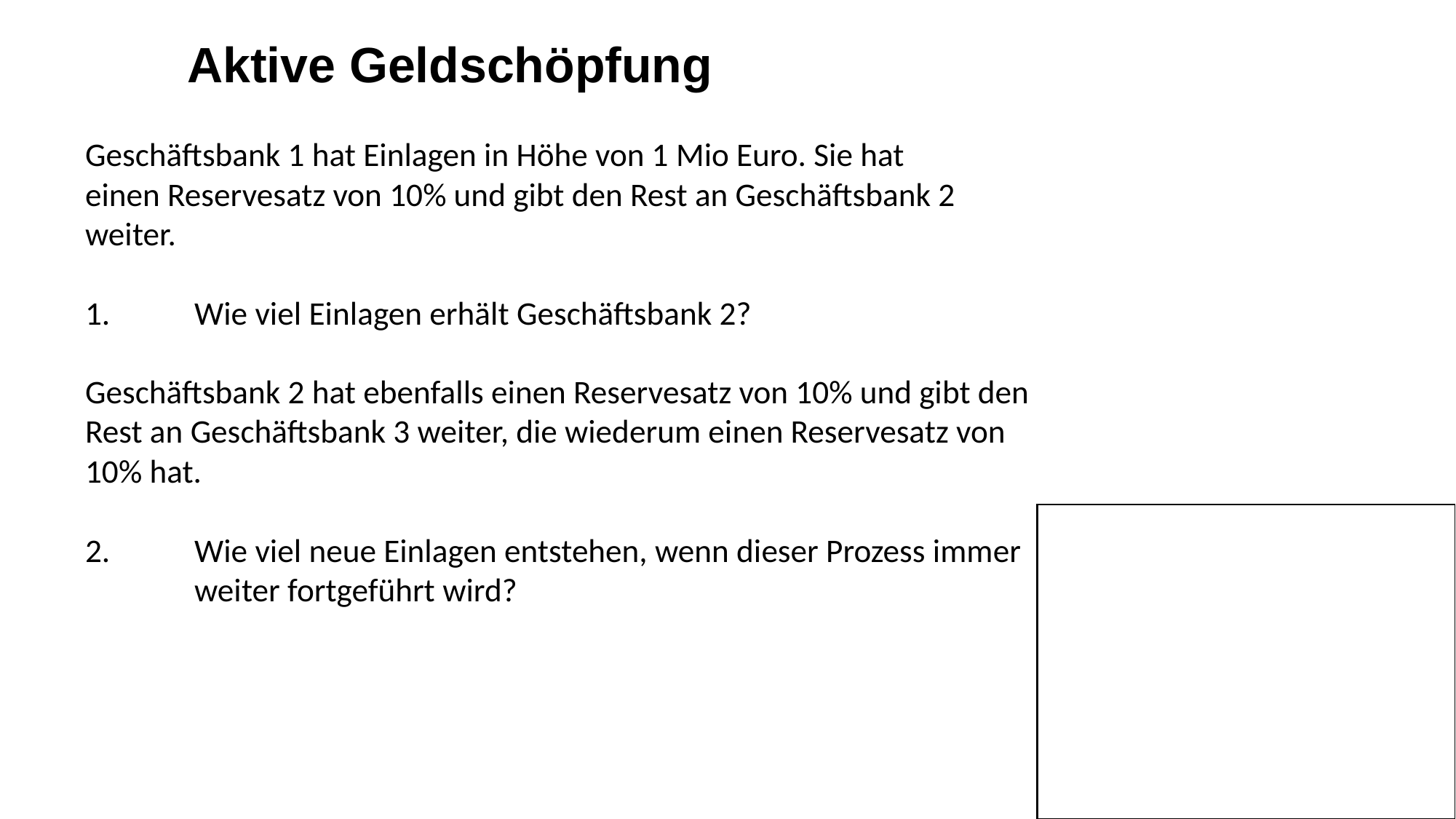

Aktive Geldschöpfung
Geschäftsbank 1 hat Einlagen in Höhe von 1 Mio Euro. Sie hat
einen Reservesatz von 10% und gibt den Rest an Geschäftsbank 2
weiter.

1. 	Wie viel Einlagen erhält Geschäftsbank 2?

Geschäftsbank 2 hat ebenfalls einen Reservesatz von 10% und gibt den
Rest an Geschäftsbank 3 weiter, die wiederum einen Reservesatz von
10% hat.

2. 	Wie viel neue Einlagen entstehen, wenn dieser Prozess immer
	weiter fortgeführt wird?